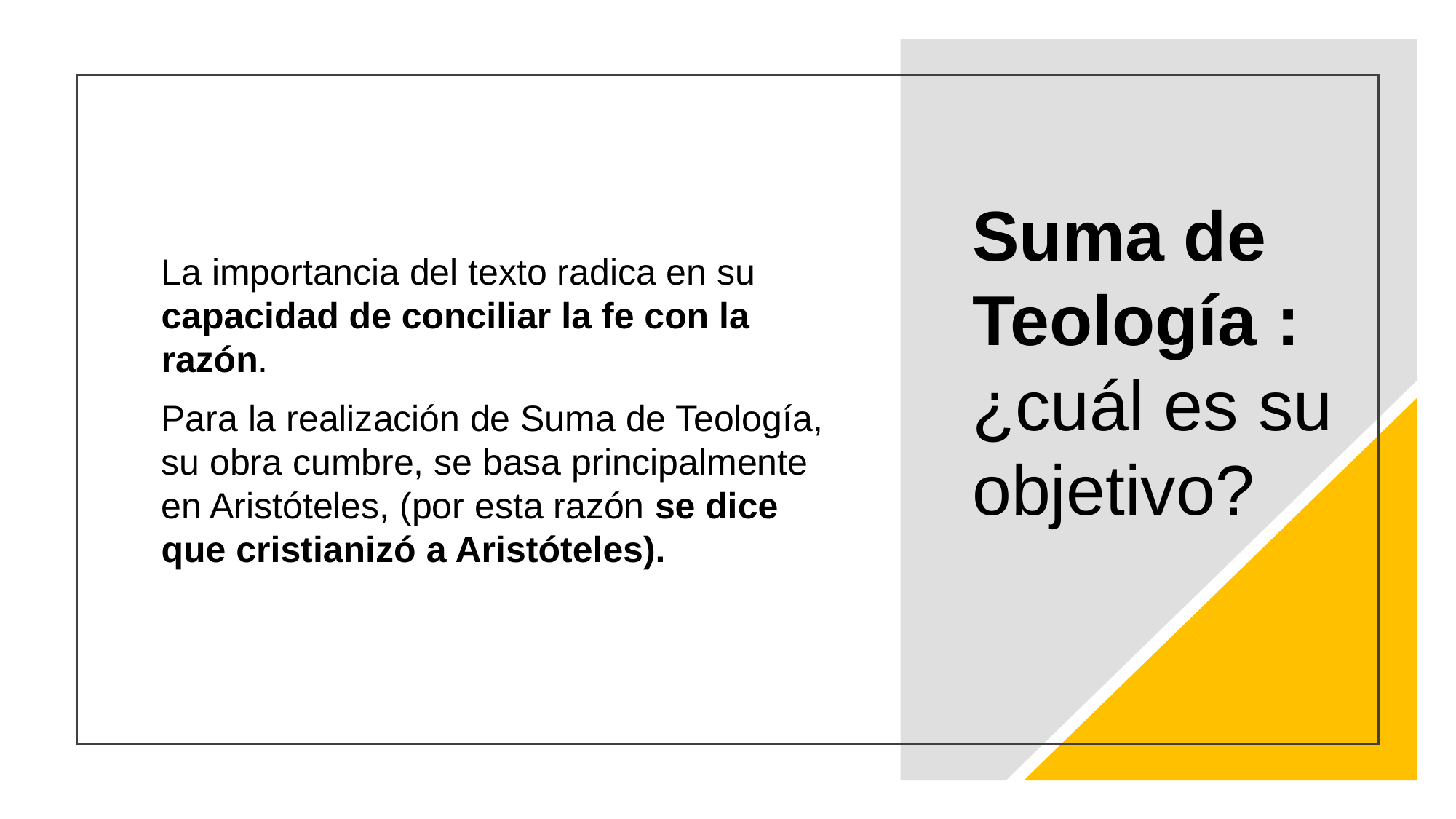

# Suma de Teología : ¿cuál es su objetivo?
La importancia del texto radica en su capacidad de conciliar la fe con la razón.
Para la realización de Suma de Teología, su obra cumbre, se basa principalmente en Aristóteles, (por esta razón se dice que cristianizó a Aristóteles).